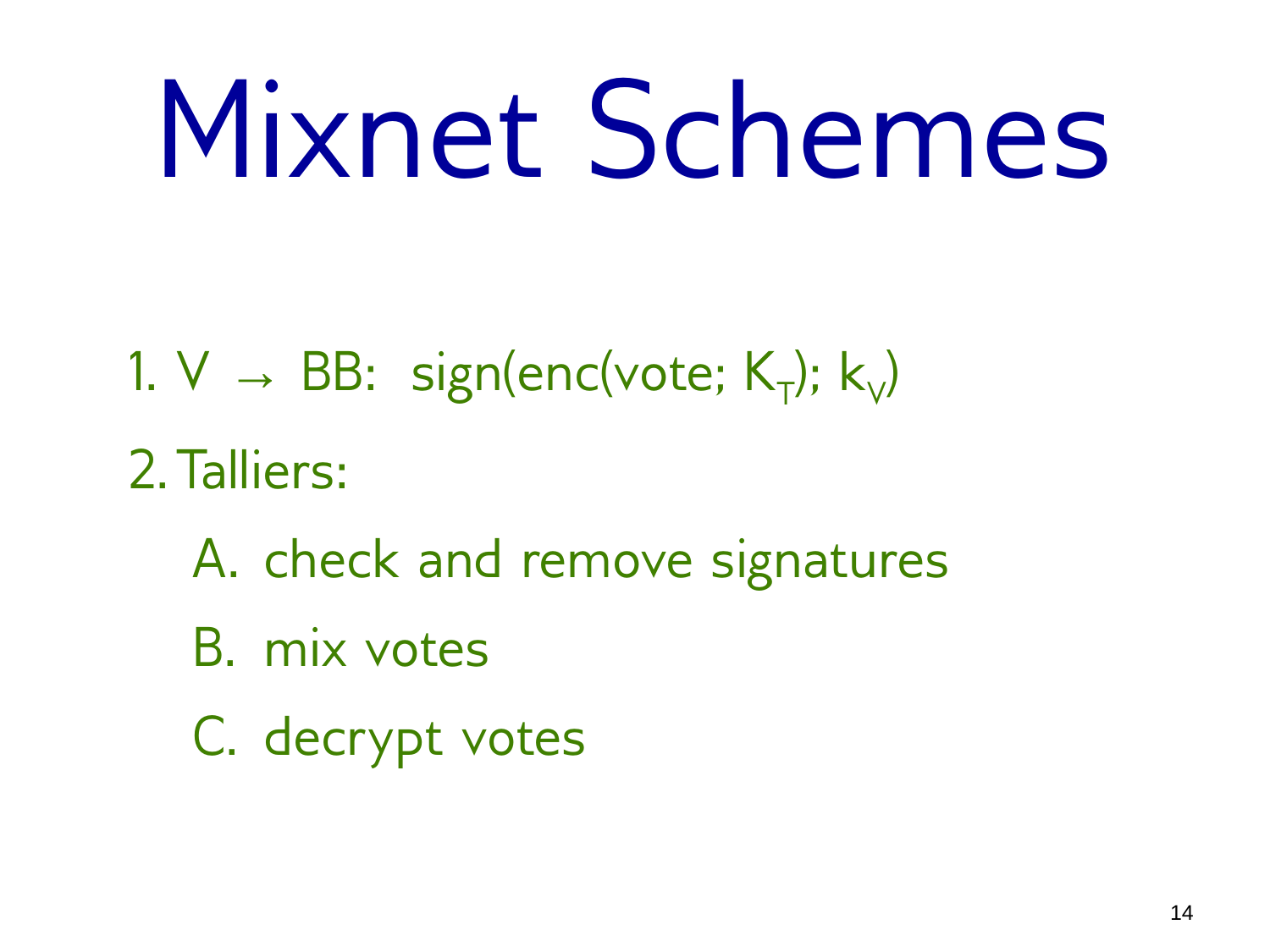

# Mixnet Schemes
V → BB:  sign(enc(vote; KT); kV)
Talliers:
check and remove signatures
mix votes
decrypt votes
14